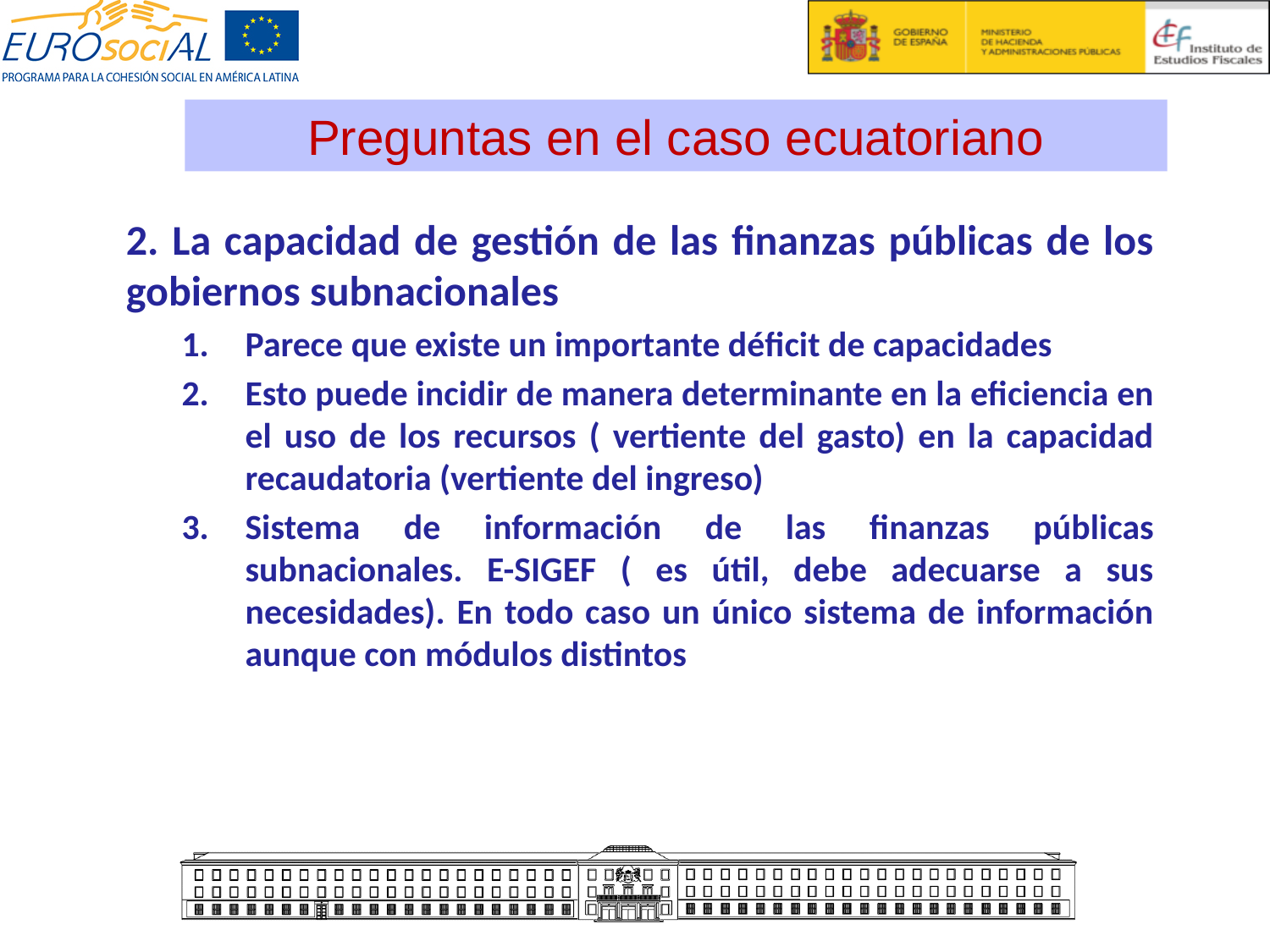

Preguntas en el caso ecuatoriano
2. La capacidad de gestión de las finanzas públicas de los gobiernos subnacionales
Parece que existe un importante déficit de capacidades
Esto puede incidir de manera determinante en la eficiencia en el uso de los recursos ( vertiente del gasto) en la capacidad recaudatoria (vertiente del ingreso)
Sistema de información de las finanzas públicas subnacionales. E-SIGEF ( es útil, debe adecuarse a sus necesidades). En todo caso un único sistema de información aunque con módulos distintos